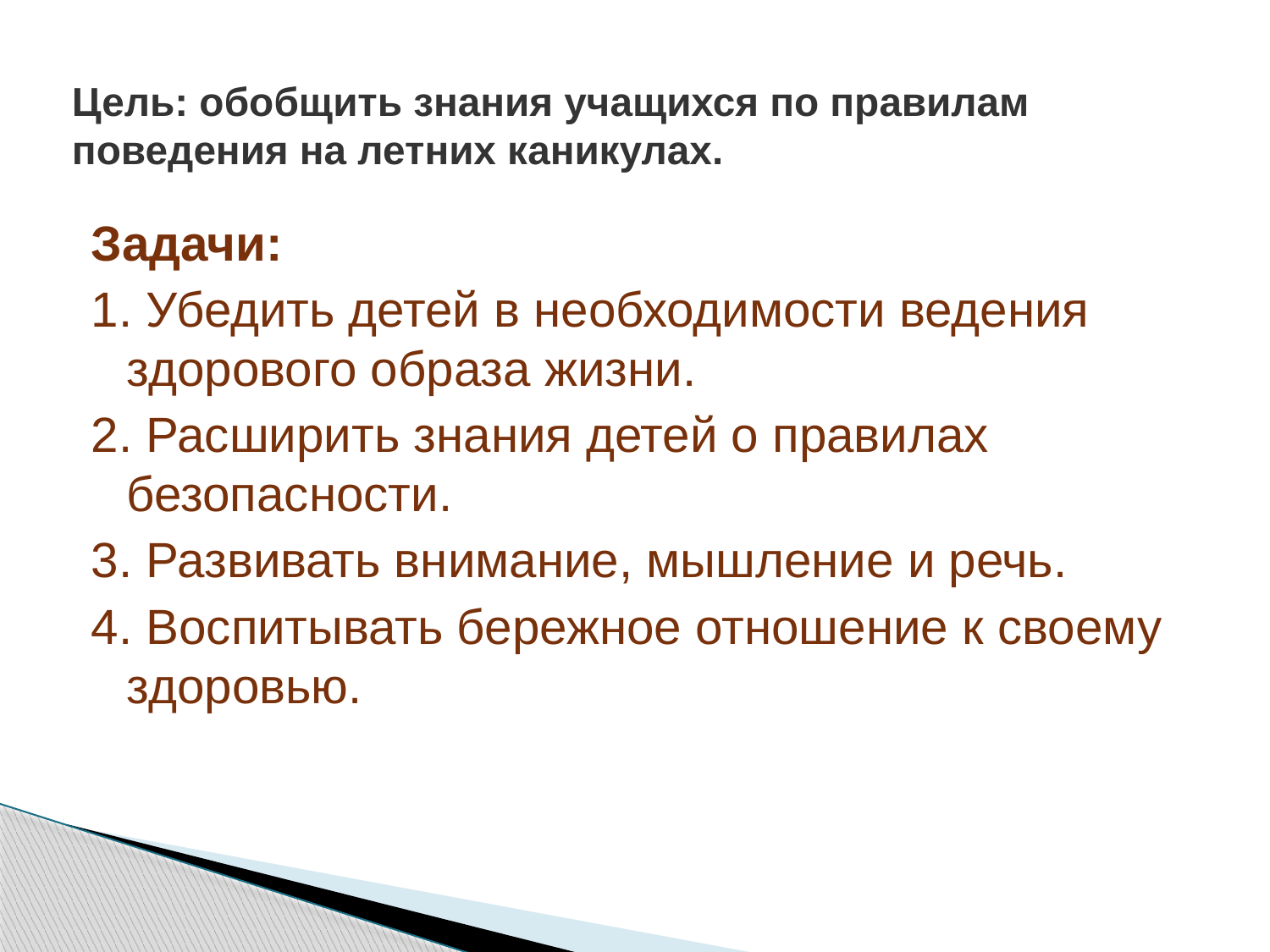

# Цель: обобщить знания учащихся по правилам поведения на летних каникулах.
Задачи:
1. Убедить детей в необходимости ведения здорового образа жизни.
2. Расширить знания детей о правилах безопасности.
3. Развивать внимание, мышление и речь.
4. Воспитывать бережное отношение к своему здоровью.